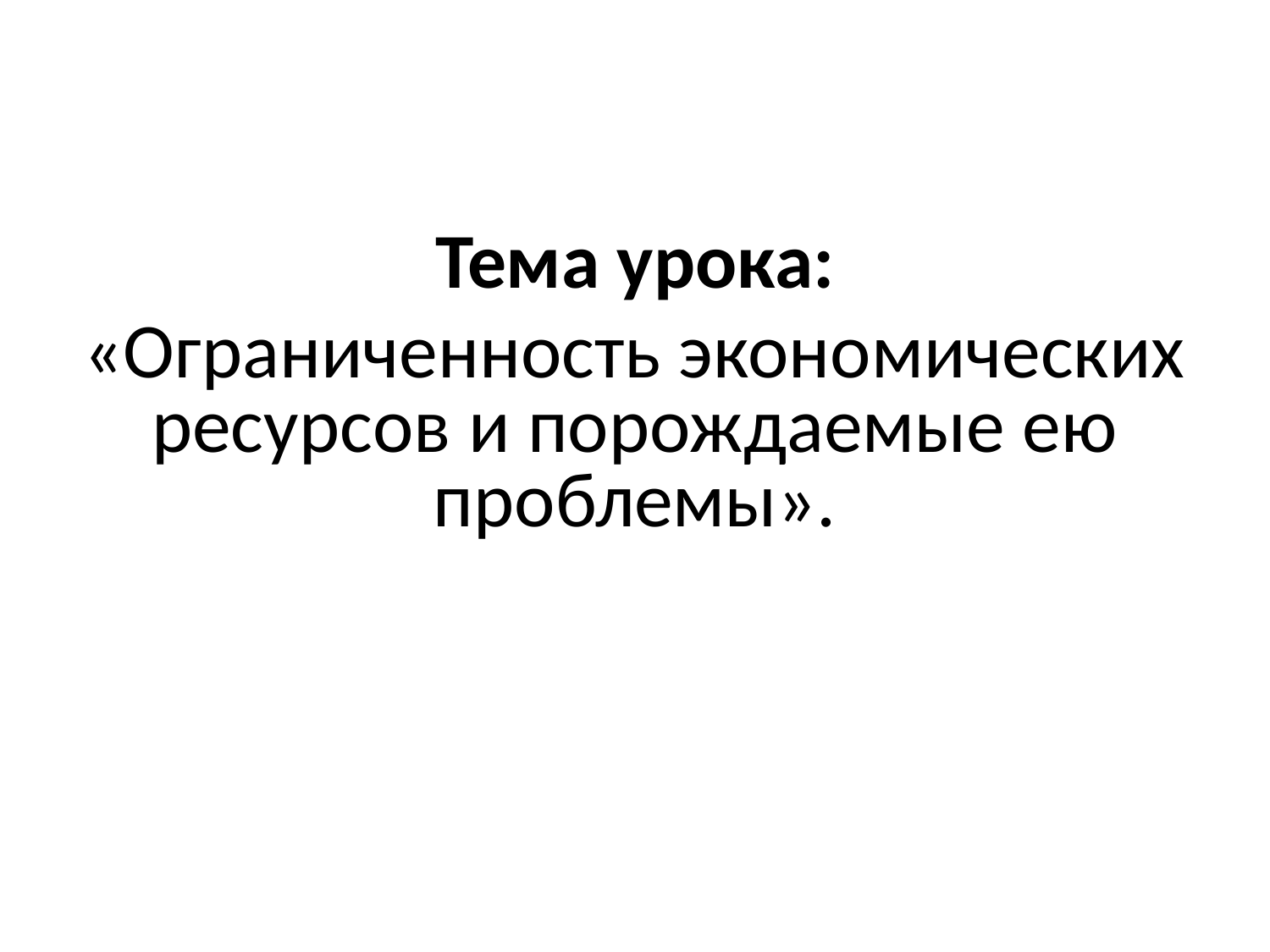

#
Тема урока:
«Ограниченность экономических ресурсов и порождаемые ею проблемы».